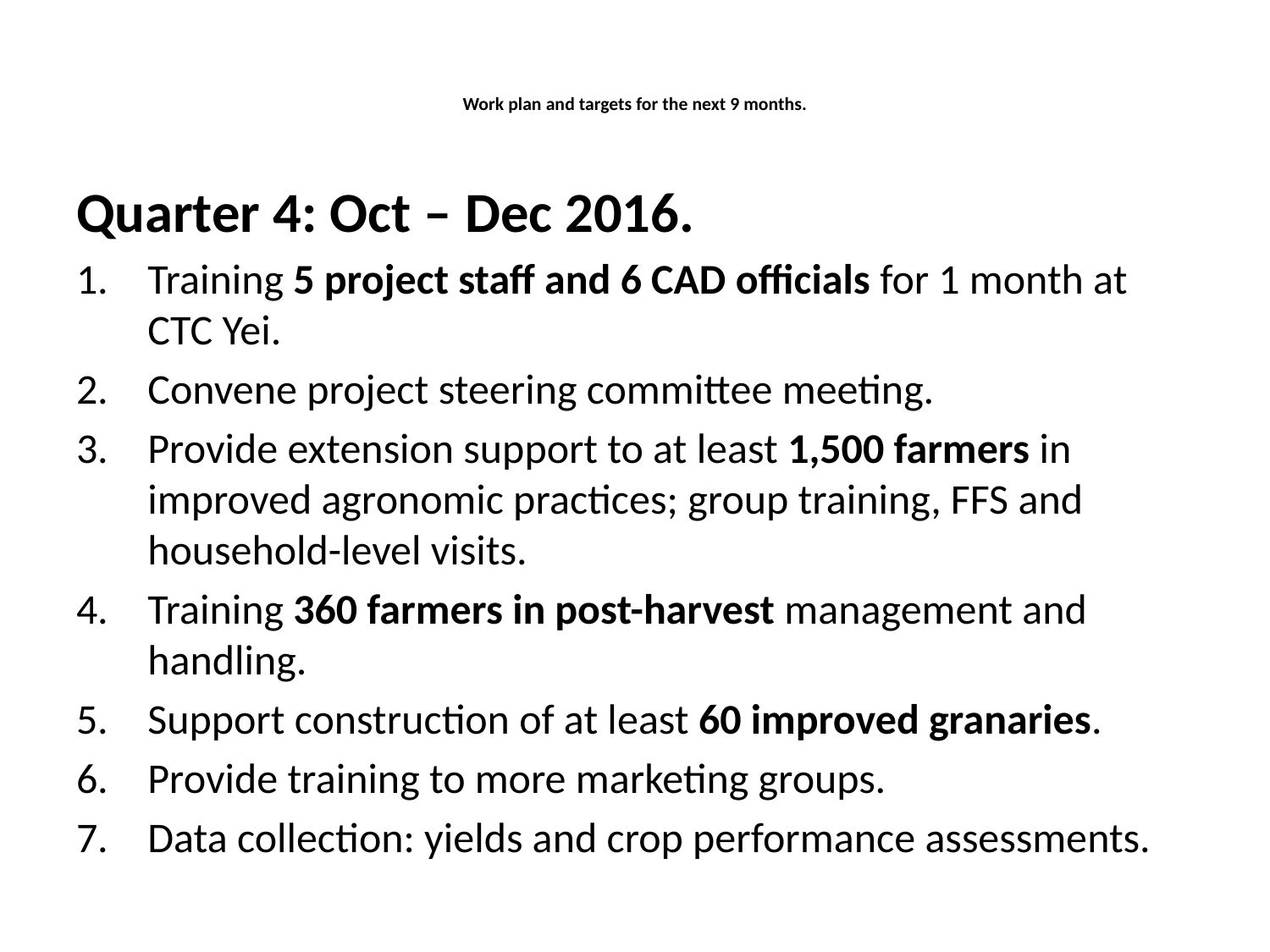

# Work plan and targets for the next 9 months.
Quarter 4: Oct – Dec 2016.
Training 5 project staff and 6 CAD officials for 1 month at CTC Yei.
Convene project steering committee meeting.
Provide extension support to at least 1,500 farmers in improved agronomic practices; group training, FFS and household-level visits.
Training 360 farmers in post-harvest management and handling.
Support construction of at least 60 improved granaries.
Provide training to more marketing groups.
Data collection: yields and crop performance assessments.